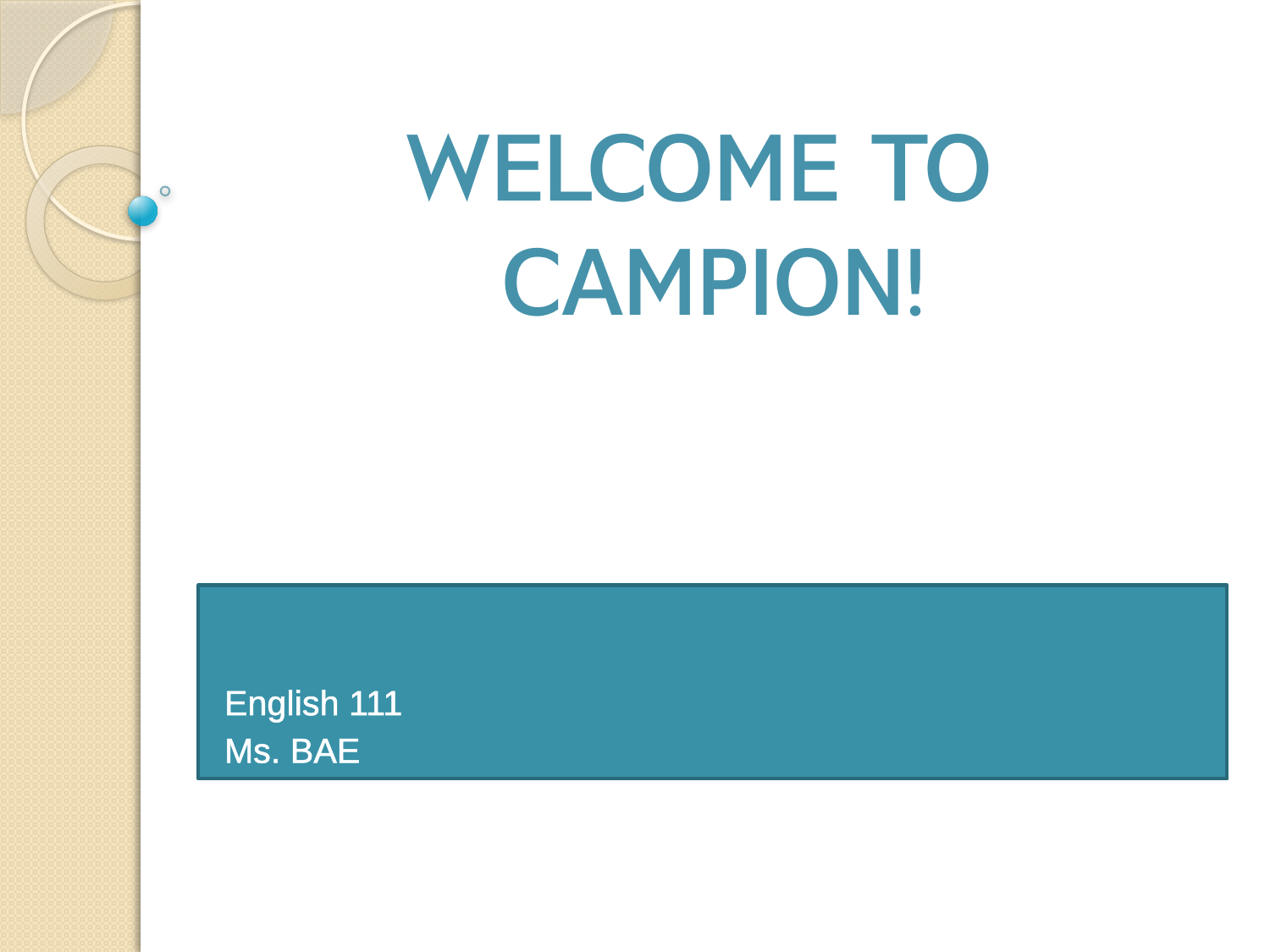

#
Welcome to
campion!

 English 111
 Ms. BAE